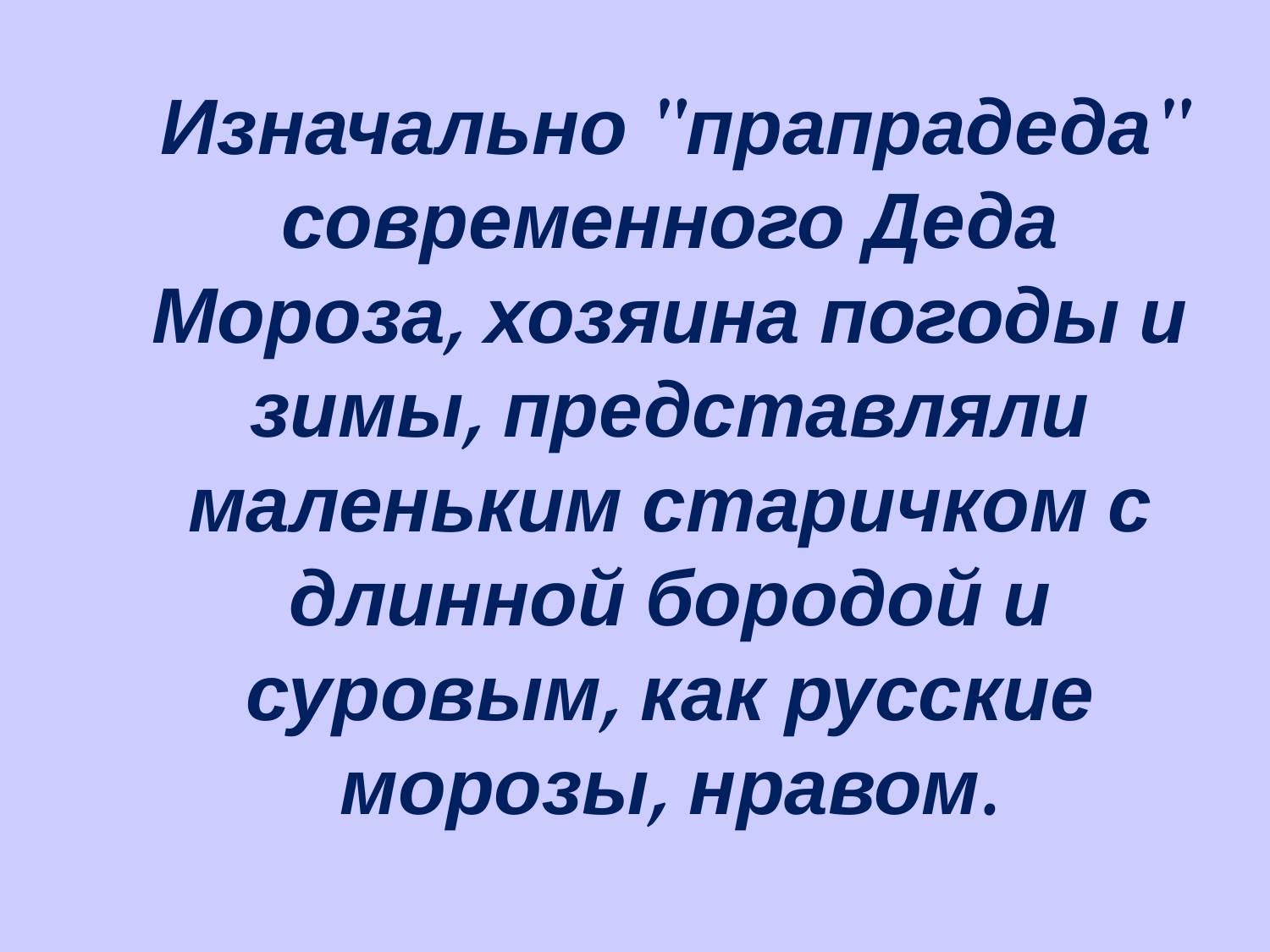

Изначально "прапрадеда" современного Деда Мороза, хозяина погоды и зимы, представляли маленьким старичком с длинной бородой и суровым, как русские морозы, нравом.